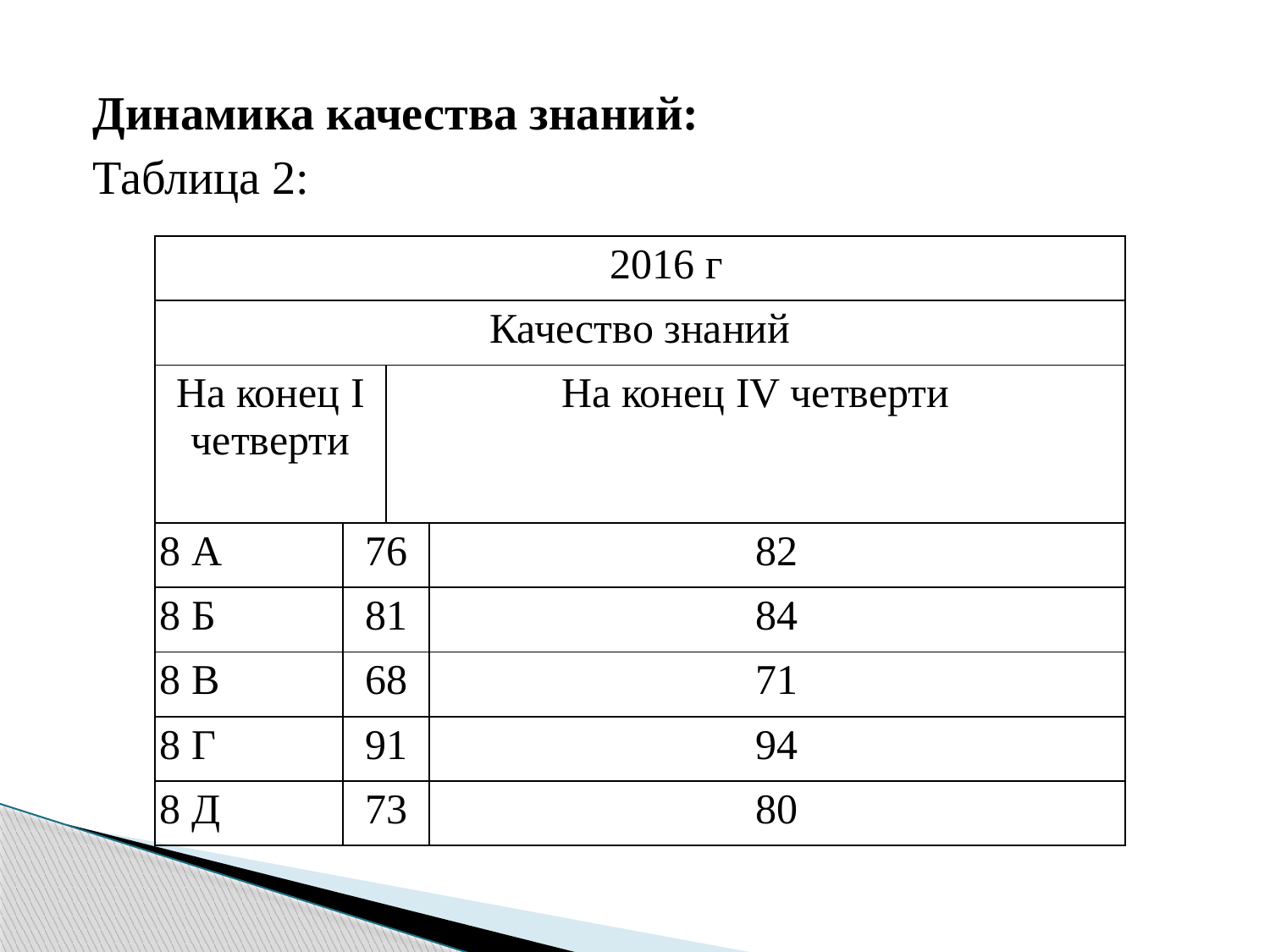

Динамика качества знаний:
Таблица 2:

| 2016 г |  |  |  |
| --- | --- | --- | --- |
| Качество знаний |  |  |  |
| На конец I четверти |  | На конец IV четверти |  |
| 8 А | 76 |  | 82 |
| 8 Б | 81 |  | 84 |
| 8 В | 68 |  | 71 |
| 8 Г | 91 |  | 94 |
| 8 Д | 73 |  | 80 |